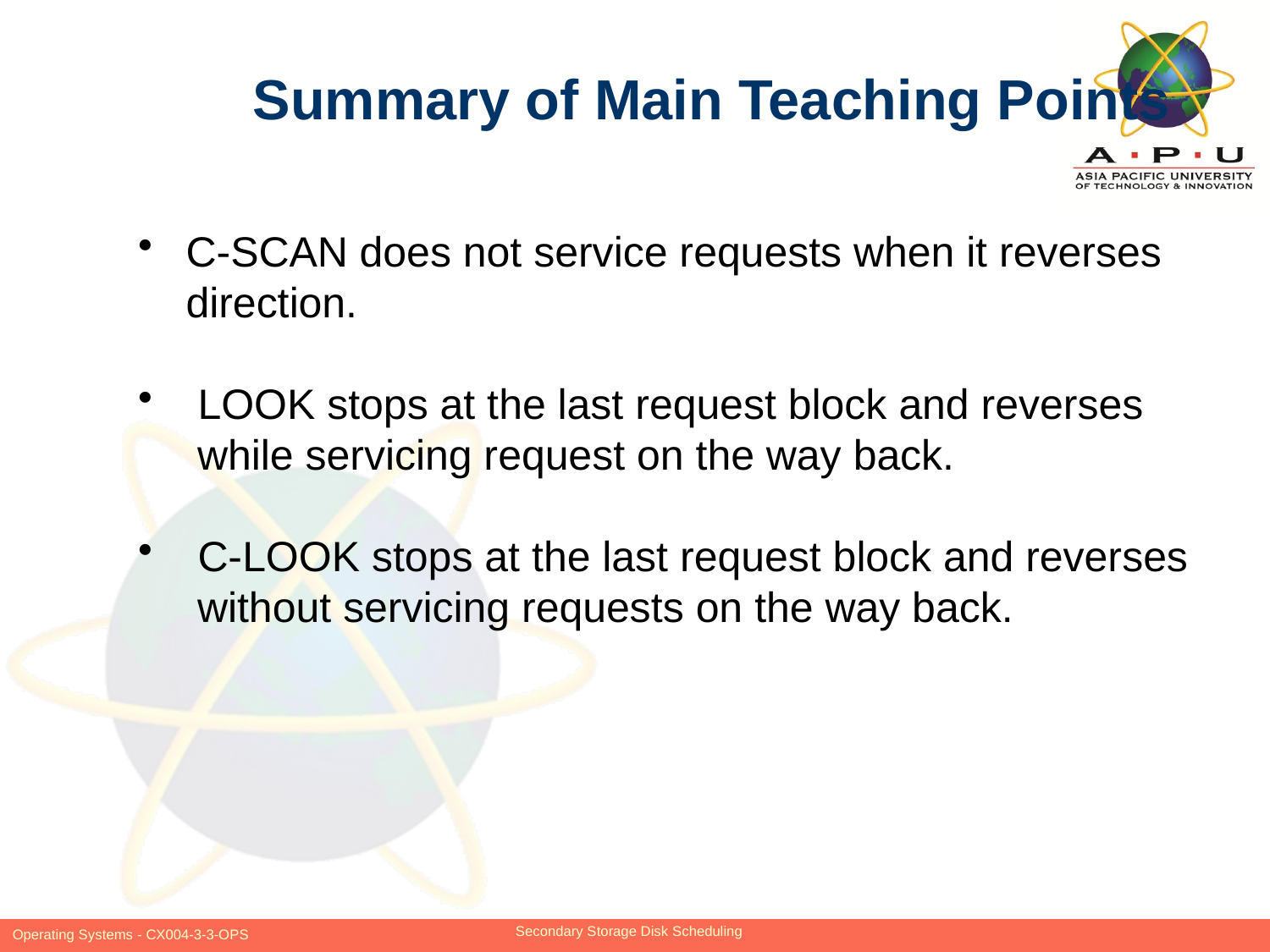

Summary of Main Teaching Points
C-SCAN does not service requests when it reverses direction.

 LOOK stops at the last request block and reverses
     while servicing request on the way back.

 C-LOOK stops at the last request block and reverses
     without servicing requests on the way back.

Slide 13 of 15